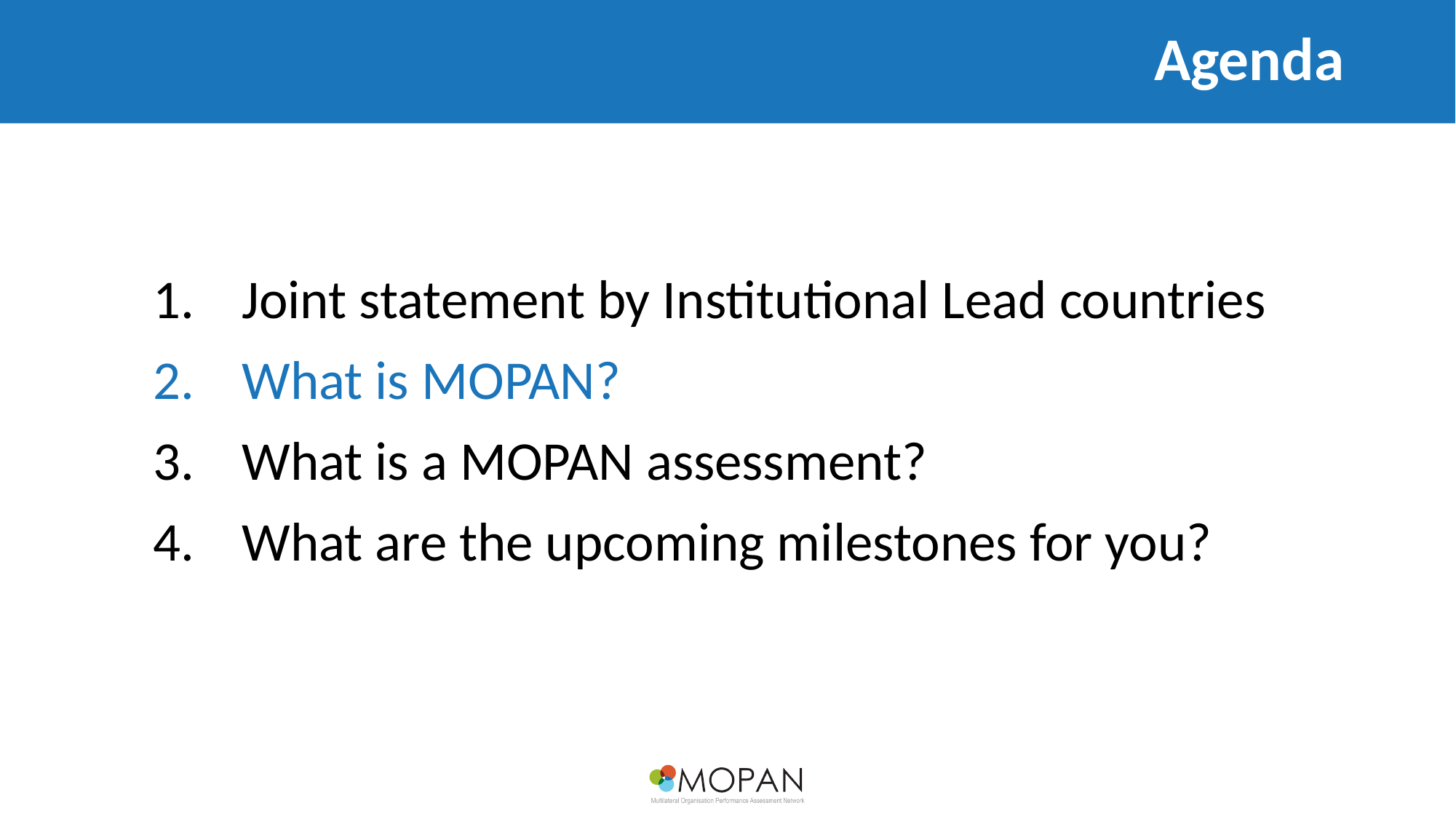

# Agenda

Joint statement by Institutional Lead countries
What is MOPAN?
What is a MOPAN assessment?
What are the upcoming milestones for you?